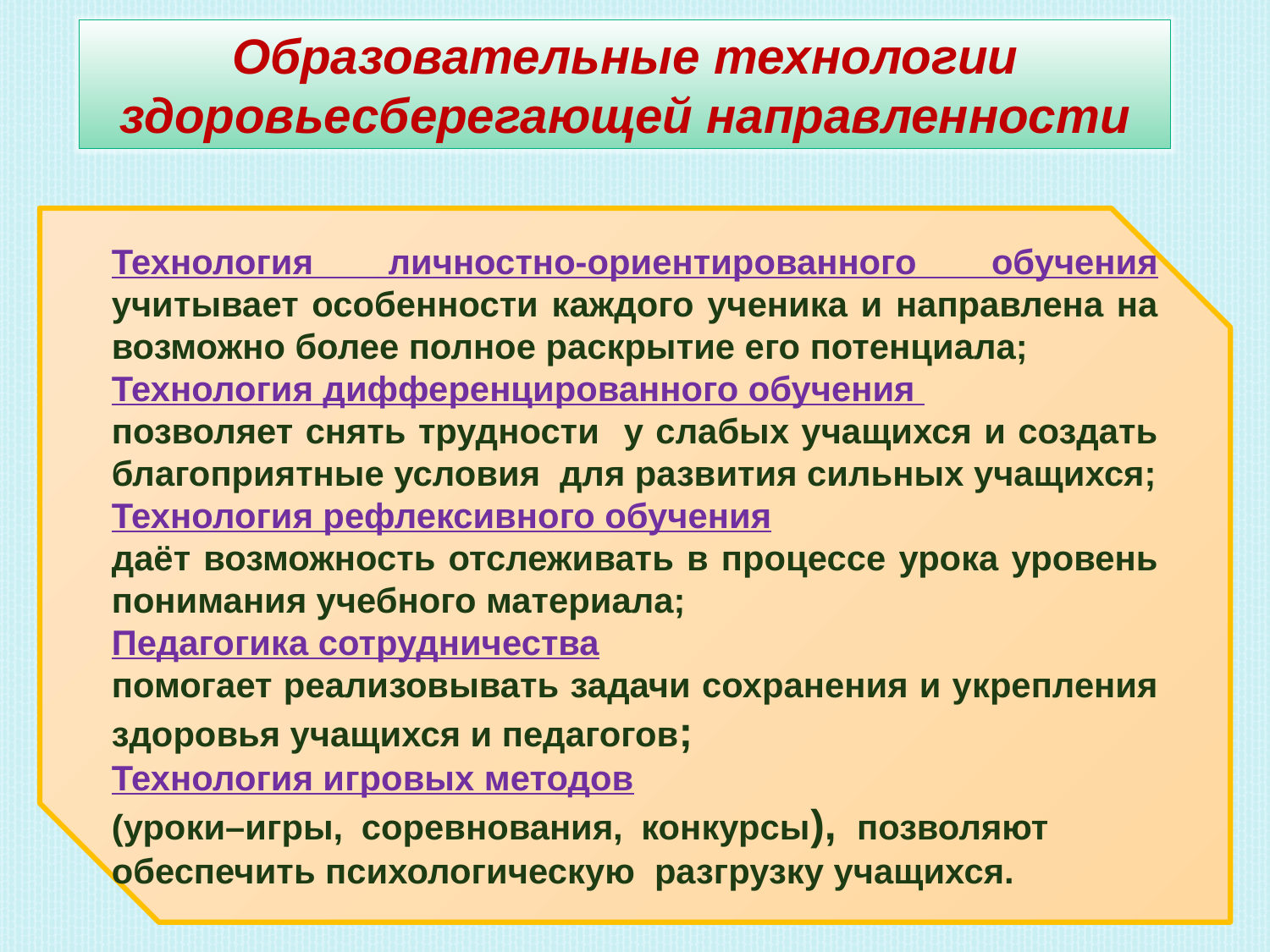

Образовательные технологии здоровьесберегающей направленности
Технология личностно-ориентированного обучения учитывает особенности каждого ученика и направлена на возможно более полное раскрытие его потенциала;
Технология дифференцированного обучения
позволяет снять трудности  у слабых учащихся и создать благоприятные условия  для развития сильных учащихся;
Технология рефлексивного обучения
даёт возможность отслеживать в процессе урока уровень понимания учебного материала;
Педагогика сотрудничества
помогает реализовывать задачи сохранения и укрепления здоровья учащихся и педагогов;
Технология игровых методов
(уроки–игры, соревнования, конкурсы), позволяют       обеспечить психологическую  разгрузку учащихся.